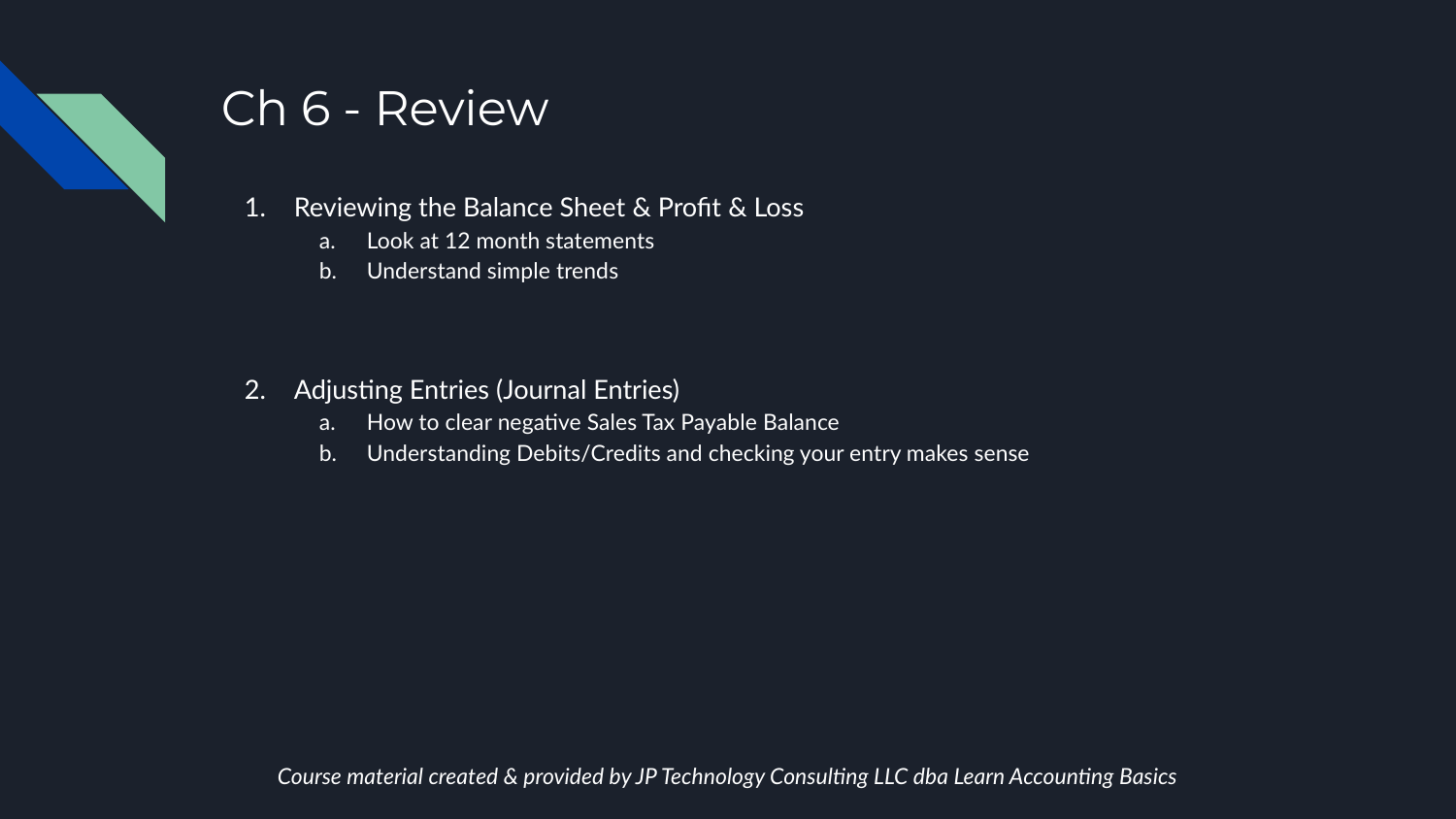

# Ch 6 - Review
Reviewing the Balance Sheet & Profit & Loss
Look at 12 month statements
Understand simple trends

Adjusting Entries (Journal Entries)
How to clear negative Sales Tax Payable Balance
Understanding Debits/Credits and checking your entry makes sense